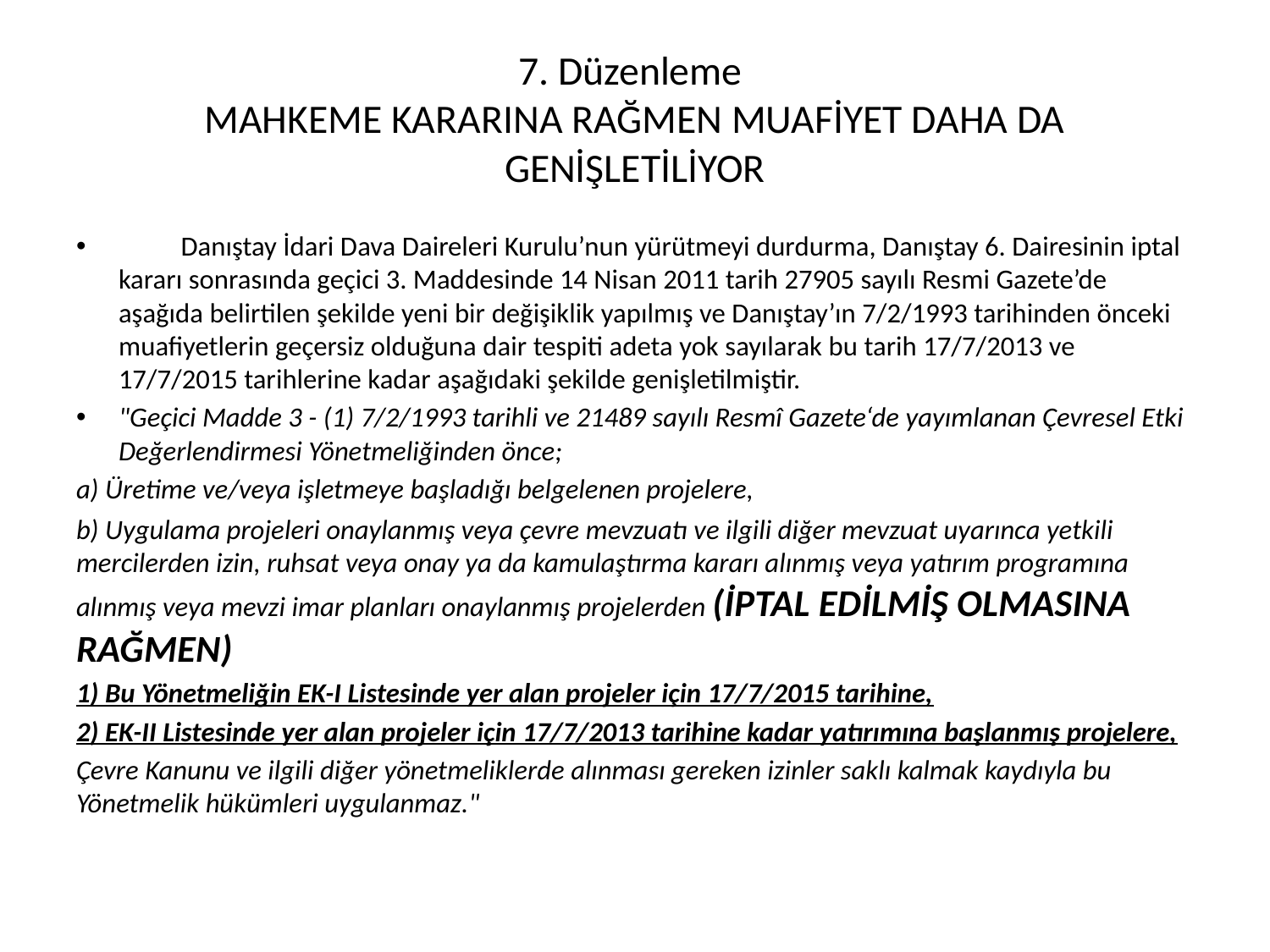

# 7. Düzenleme MAHKEME KARARINA RAĞMEN MUAFİYET DAHA DA GENİŞLETİLİYOR
	Danıştay İdari Dava Daireleri Kurulu’nun yürütmeyi durdurma, Danıştay 6. Dairesinin iptal kararı sonrasında geçici 3. Maddesinde 14 Nisan 2011 tarih 27905 sayılı Resmi Gazete’de aşağıda belirtilen şekilde yeni bir değişiklik yapılmış ve Danıştay’ın 7/2/1993 tarihinden önceki muafiyetlerin geçersiz olduğuna dair tespiti adeta yok sayılarak bu tarih 17/7/2013 ve 17/7/2015 tarihlerine kadar aşağıdaki şekilde genişletilmiştir.
"Geçici Madde 3 - (1) 7/2/1993 tarihli ve 21489 sayılı Resmî Gazete‘de yayımlanan Çevresel Etki Değerlendirmesi Yönetmeliğinden önce;
a) Üretime ve/veya işletmeye başladığı belgelenen projelere,
b) Uygulama projeleri onaylanmış veya çevre mevzuatı ve ilgili diğer mevzuat uyarınca yetkili mercilerden izin, ruhsat veya onay ya da kamulaştırma kararı alınmış veya yatırım programına alınmış veya mevzi imar planları onaylanmış projelerden (İPTAL EDİLMİŞ OLMASINA RAĞMEN)
1) Bu Yönetmeliğin EK-I Listesinde yer alan projeler için 17/7/2015 tarihine,
2) EK-II Listesinde yer alan projeler için 17/7/2013 tarihine kadar yatırımına başlanmış projelere,
Çevre Kanunu ve ilgili diğer yönetmeliklerde alınması gereken izinler saklı kalmak kaydıyla bu Yönetmelik hükümleri uygulanmaz."